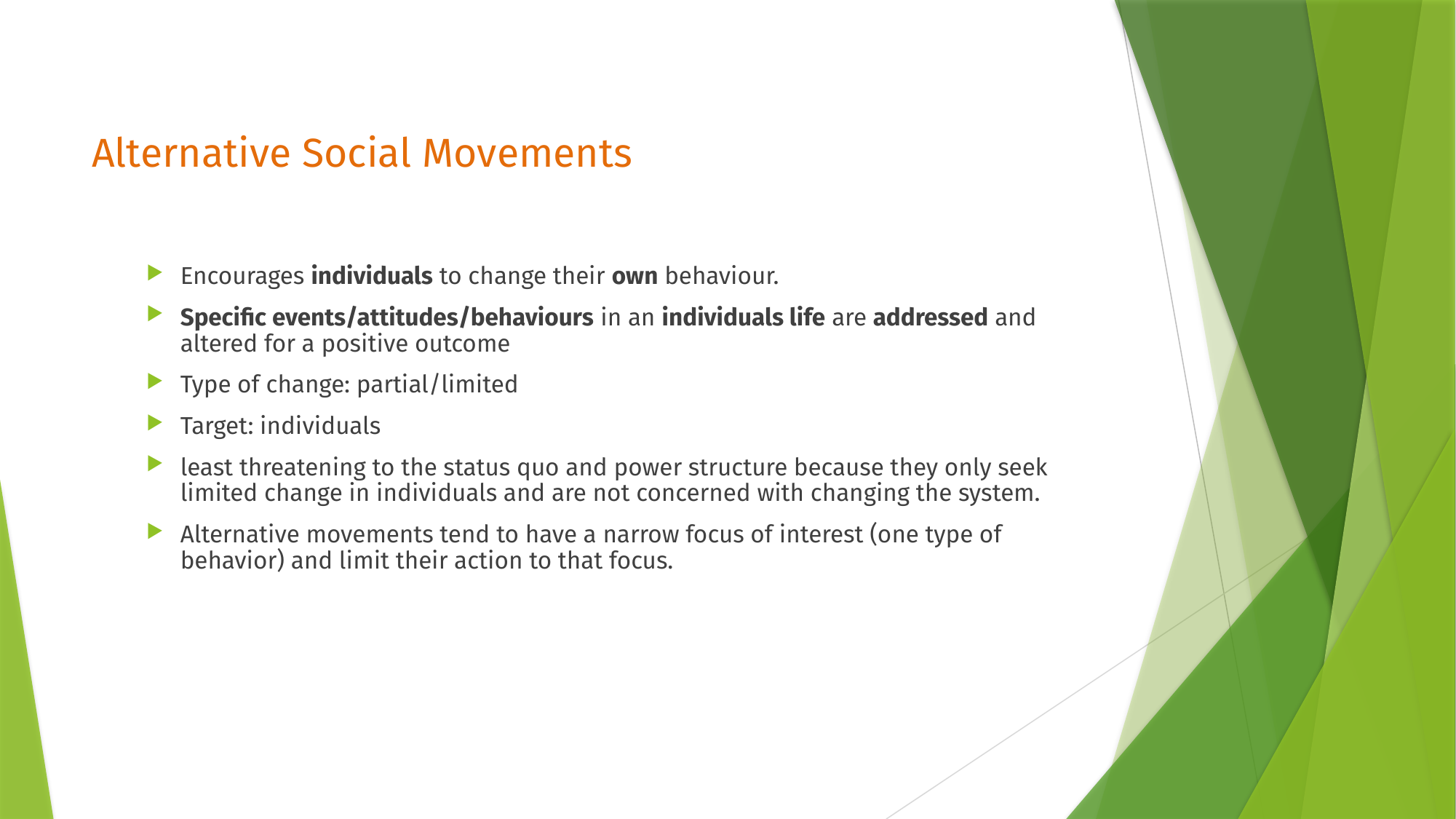

# Alternative Social Movements
Encourages individuals to change their own behaviour.
Specific events/attitudes/behaviours in an individuals life are addressed and altered for a positive outcome
Type of change: partial/limited
Target: individuals
least threatening to the status quo and power structure because they only seek limited change in individuals and are not concerned with changing the system.
Alternative movements tend to have a narrow focus of interest (one type of behavior) and limit their action to that focus.